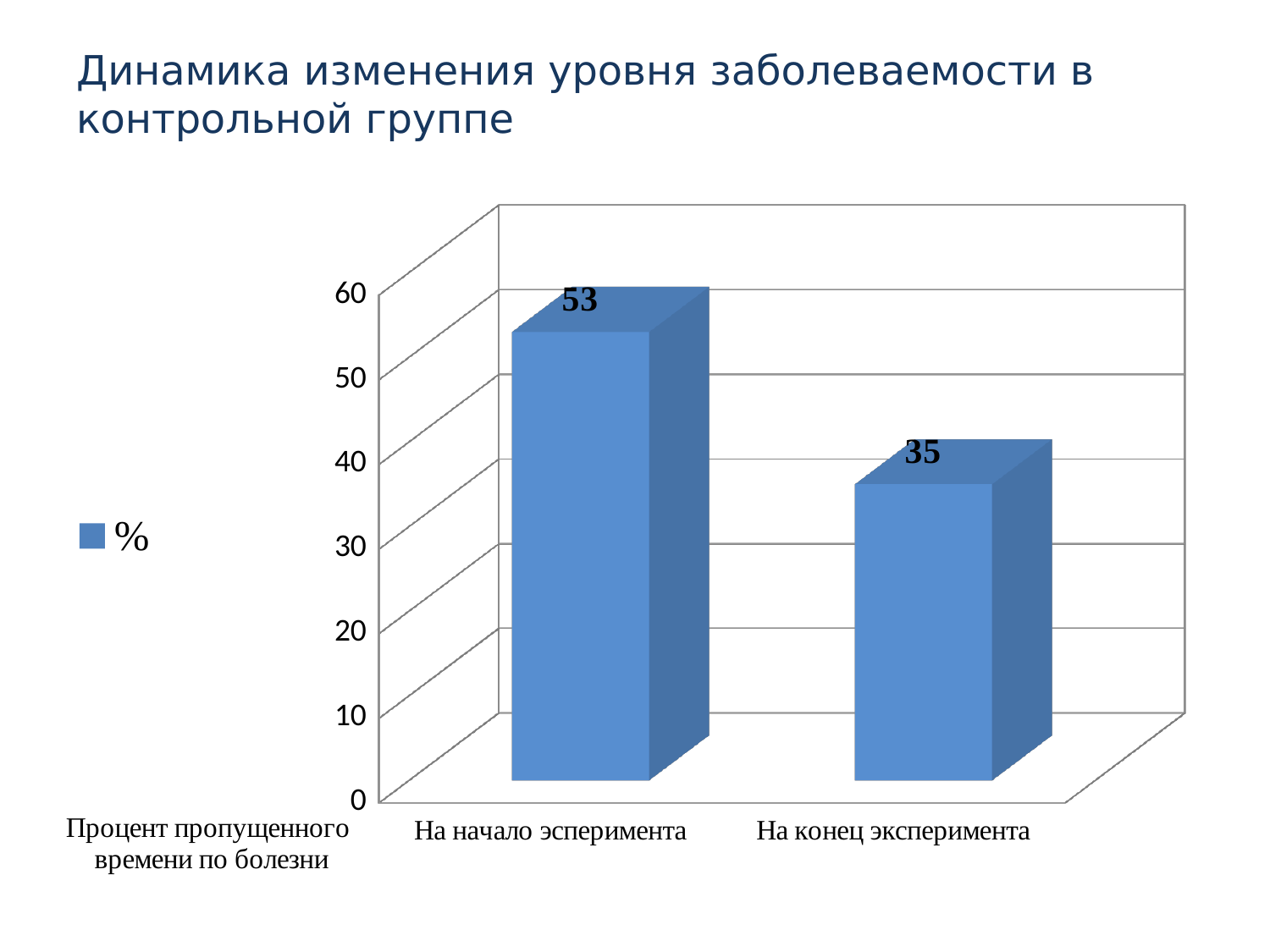

# Динамика изменения уровня заболеваемости в контрольной группе

[unsupported chart]